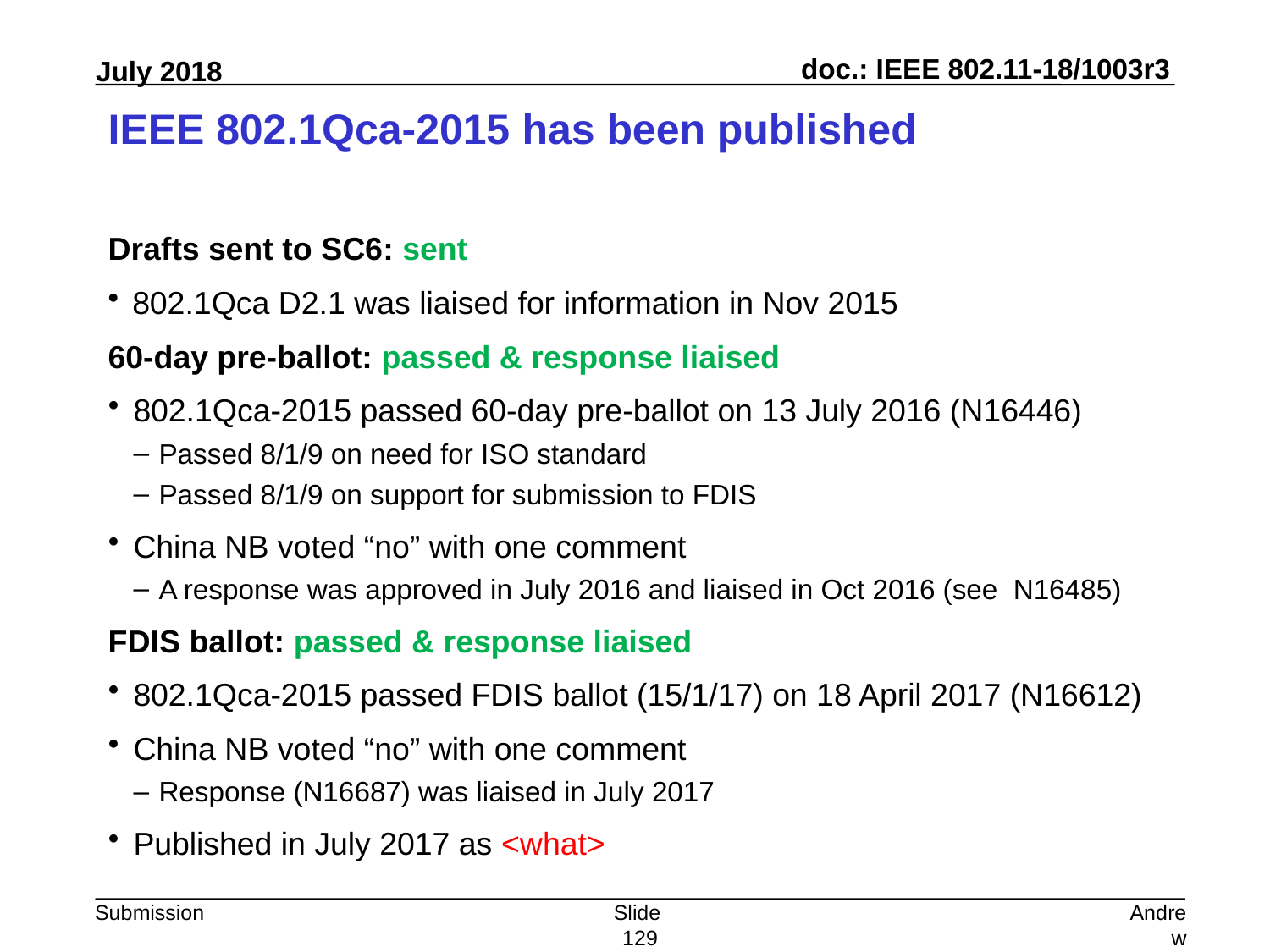

# IEEE 802.1Qca-2015 has been published
Drafts sent to SC6: sent
802.1Qca D2.1 was liaised for information in Nov 2015
60-day pre-ballot: passed & response liaised
802.1Qca-2015 passed 60-day pre-ballot on 13 July 2016 (N16446)
Passed 8/1/9 on need for ISO standard
Passed 8/1/9 on support for submission to FDIS
China NB voted “no” with one comment
A response was approved in July 2016 and liaised in Oct 2016 (see  N16485)
FDIS ballot: passed & response liaised
802.1Qca-2015 passed FDIS ballot (15/1/17) on 18 April 2017 (N16612)
China NB voted “no” with one comment
Response (N16687) was liaised in July 2017
Published in July 2017 as <what>

Slide 129
Andrew Myles, Cisco